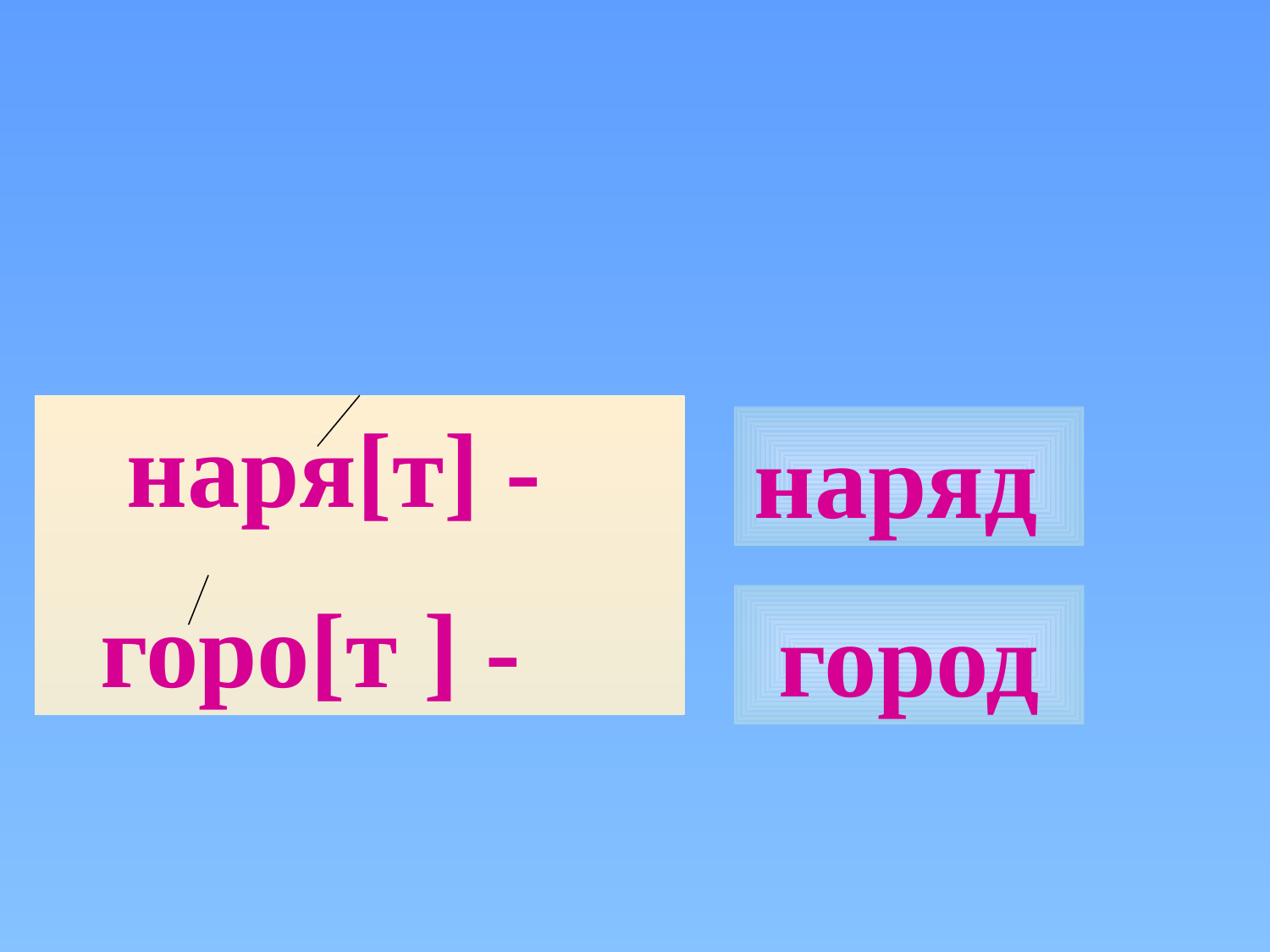

наря[т] -
  горо[т ] -
наряд
город